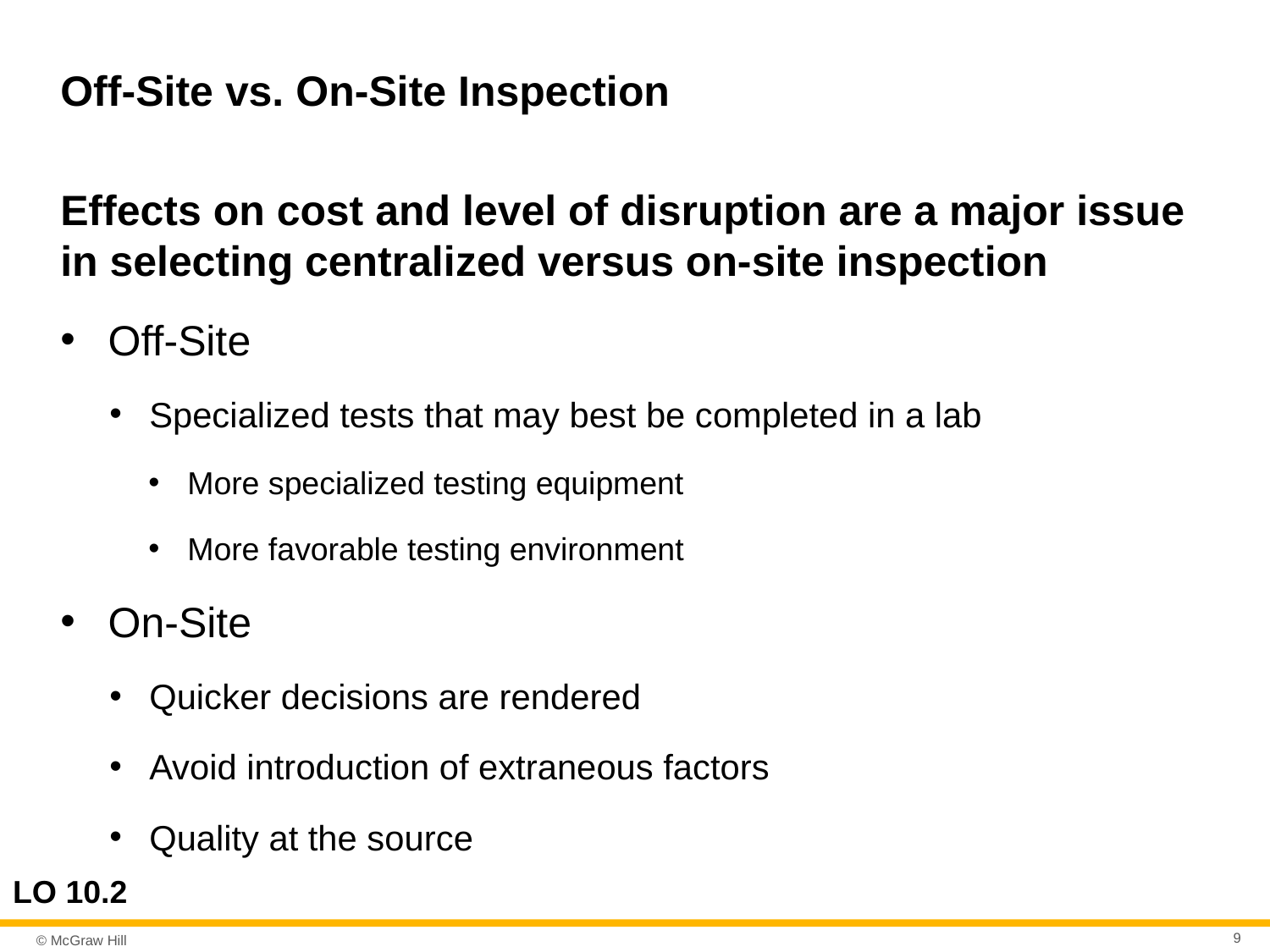

# Off-Site vs. On-Site Inspection
Effects on cost and level of disruption are a major issue in selecting centralized versus on-site inspection
Off-Site
Specialized tests that may best be completed in a lab
More specialized testing equipment
More favorable testing environment
On-Site
Quicker decisions are rendered
Avoid introduction of extraneous factors
Quality at the source
LO 10.2